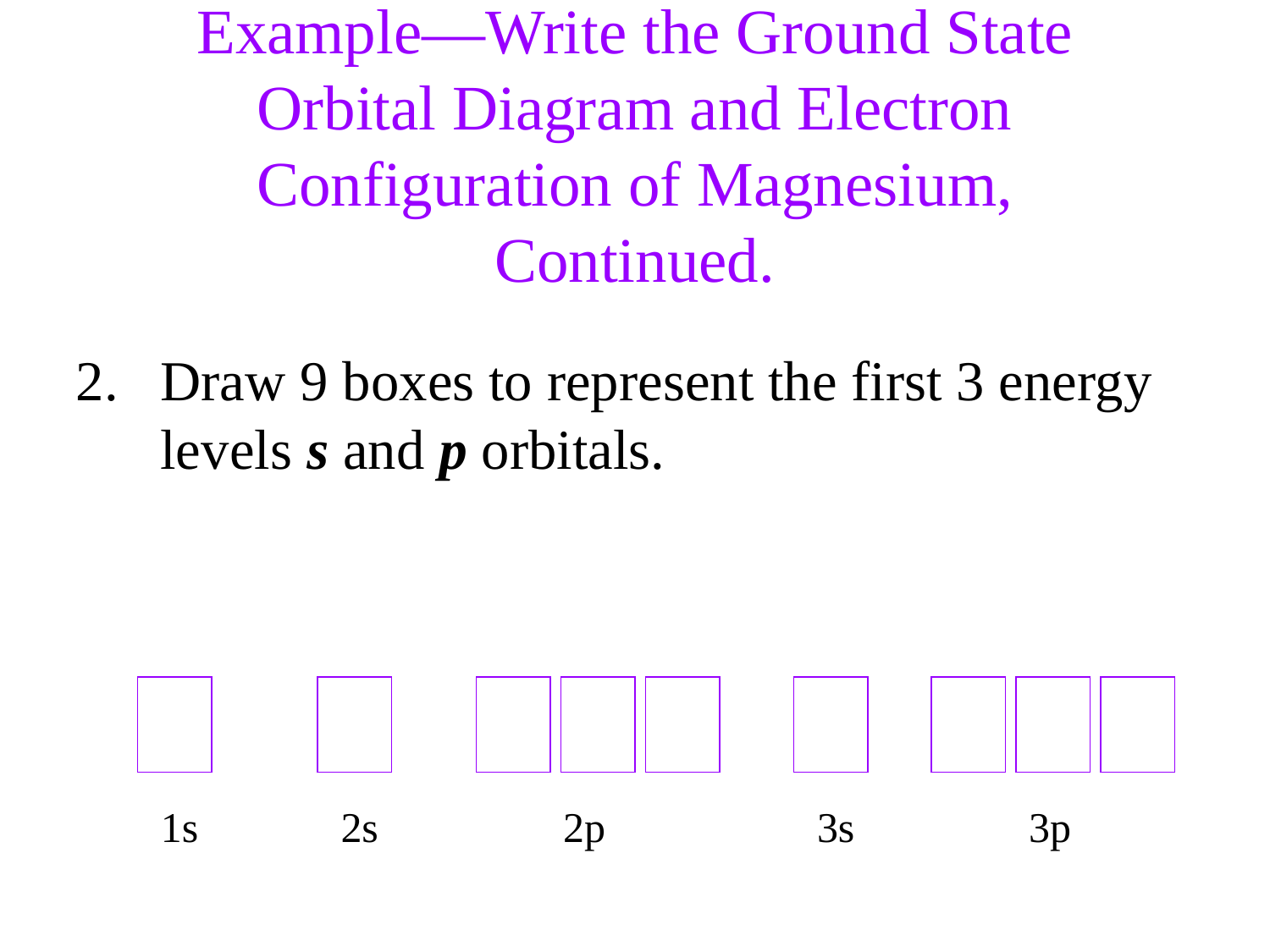

Example—Write the Ground State Orbital Diagram and Electron Configuration of Magnesium, Continued.
Draw 9 boxes to represent the first 3 energy levels s and p orbitals.

1s
2s
2p
3s
3p